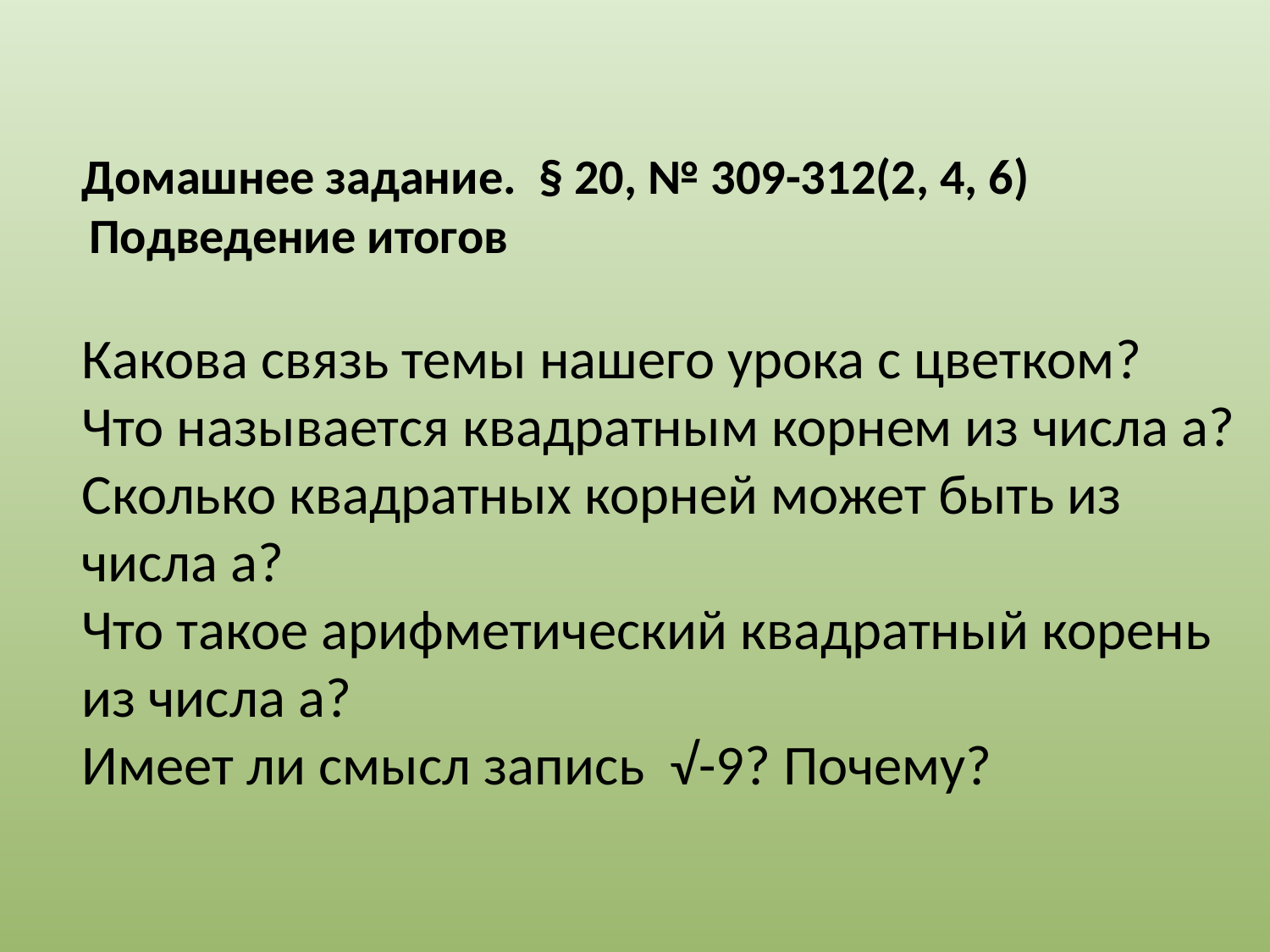

Домашнее задание.  § 20, № 309-312(2, 4, 6)
 Подведение итогов

Какова связь темы нашего урока с цветком?
Что называется квадратным корнем из числа а?
Сколько квадратных корней может быть из числа а?
Что такое арифметический квадратный корень из числа а?
Имеет ли смысл запись  √-9? Почему?